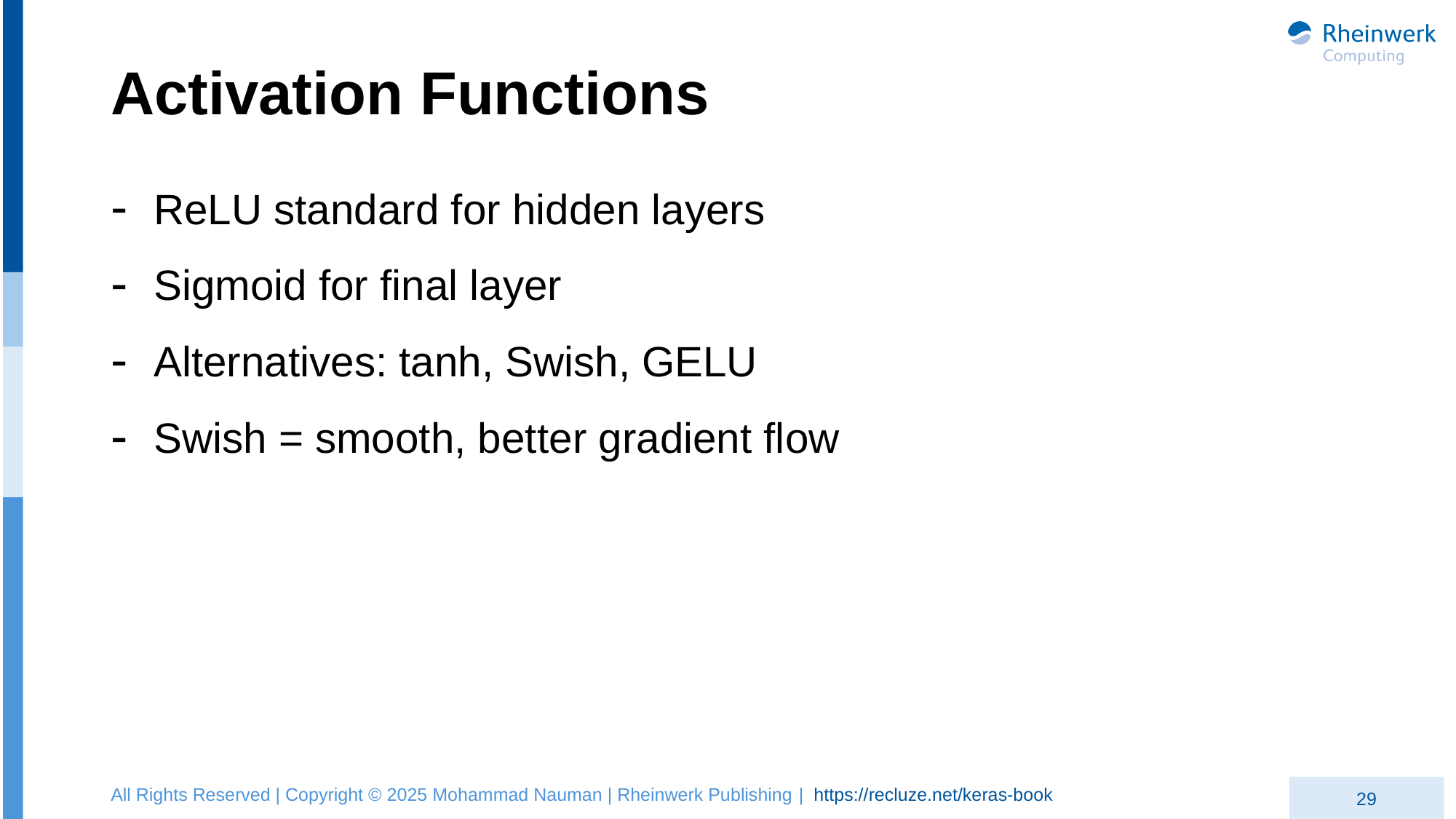

# Activation Functions
ReLU standard for hidden layers
Sigmoid for final layer
Alternatives: tanh, Swish, GELU
Swish = smooth, better gradient flow